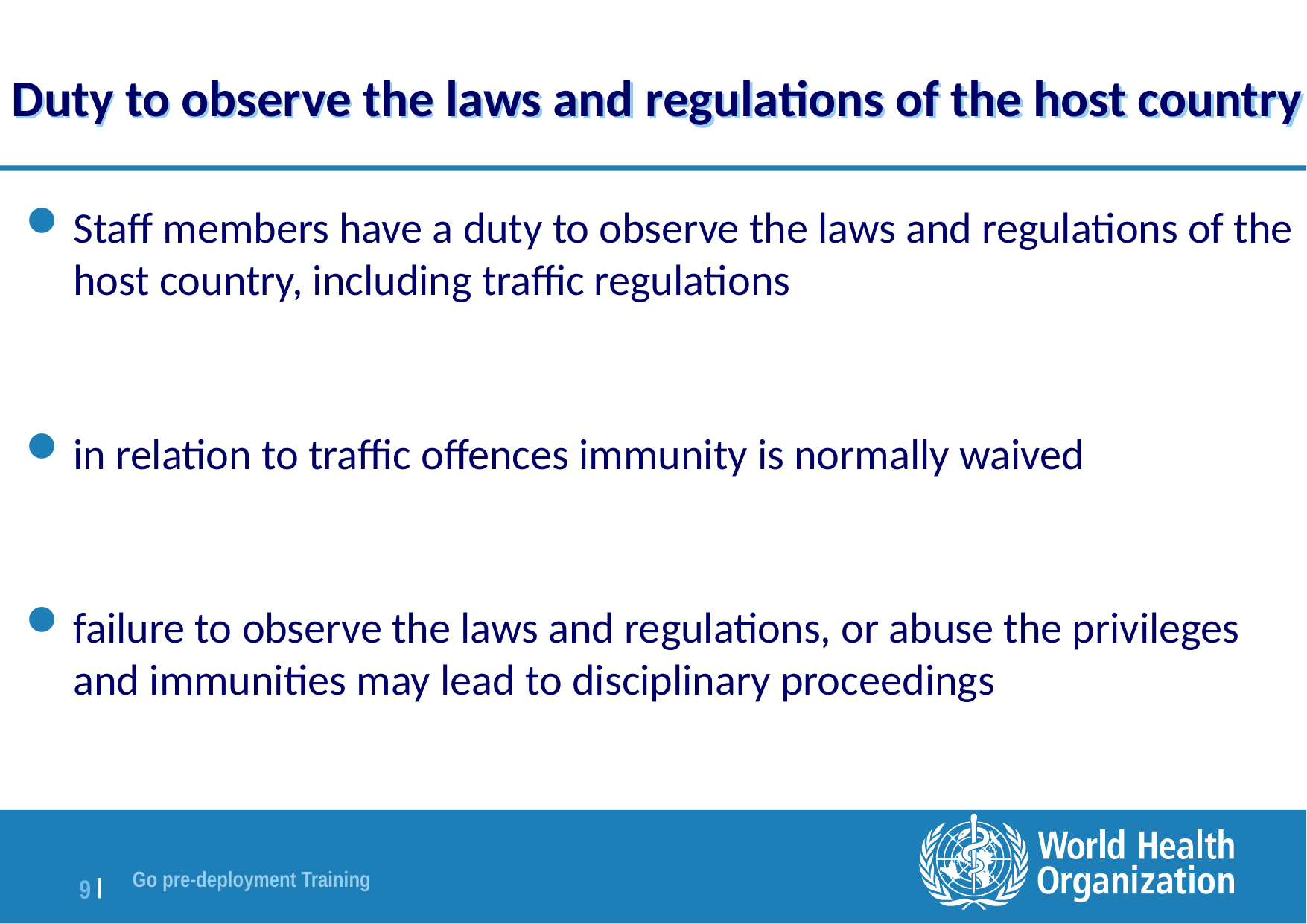

# Duty to observe the laws and regulations of the host country
Staff members have a duty to observe the laws and regulations of the host country, including traffic regulations

in relation to traffic offences immunity is normally waived

failure to observe the laws and regulations, or abuse the privileges and immunities may lead to disciplinary proceedings